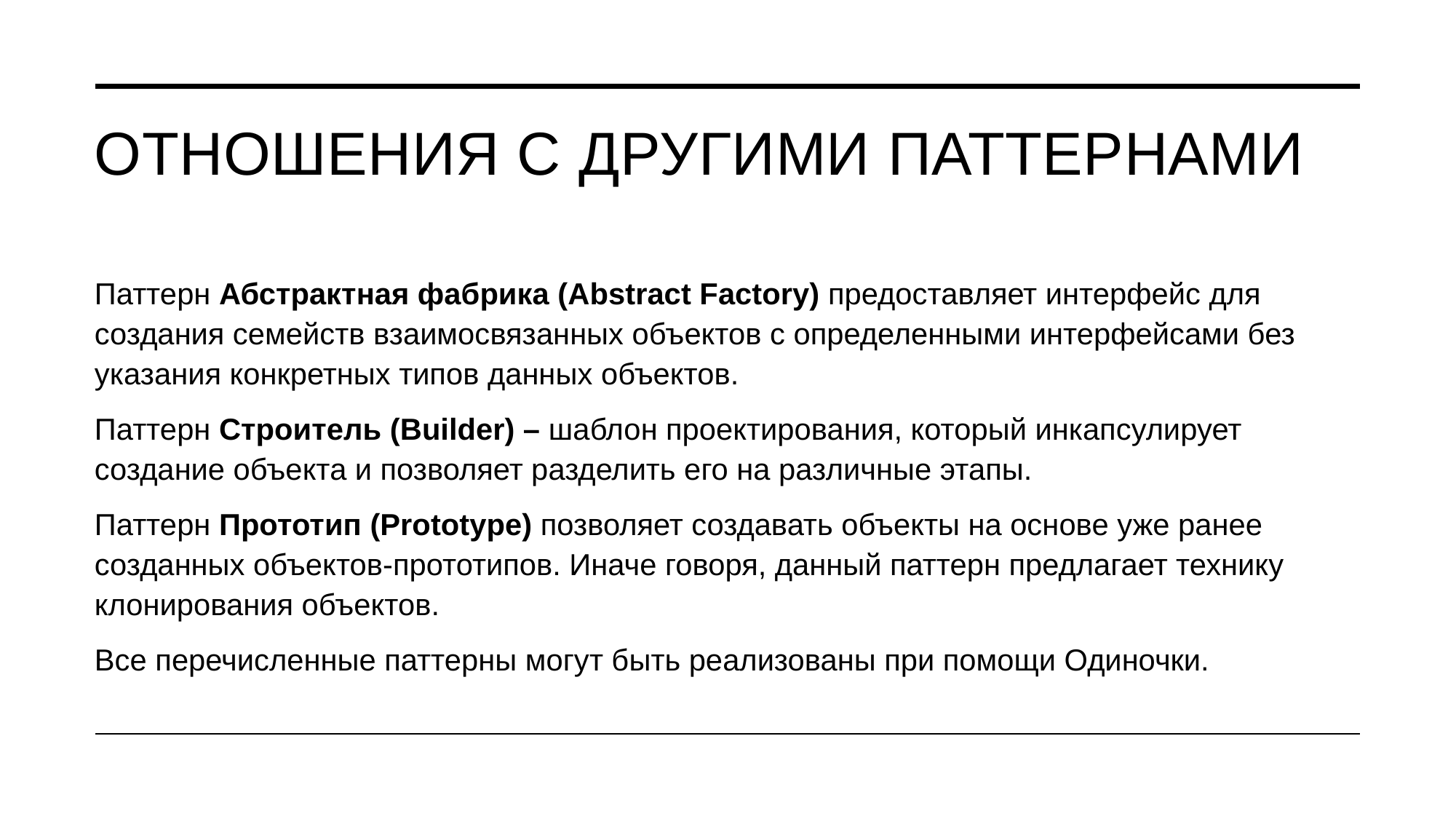

# Отношения с другими паттернами
Паттерн Абстрактная фабрика (Abstract Factory) предоставляет интерфейс для создания семейств взаимосвязанных объектов с определенными интерфейсами без указания конкретных типов данных объектов.
Паттерн Строитель (Builder) – шаблон проектирования, который инкапсулирует создание объекта и позволяет разделить его на различные этапы.
Паттерн Прототип (Prototype) позволяет создавать объекты на основе уже ранее созданных объектов-прототипов. Иначе говоря, данный паттерн предлагает технику клонирования объектов.
Все перечисленные паттерны могут быть реализованы при помощи Одиночки.